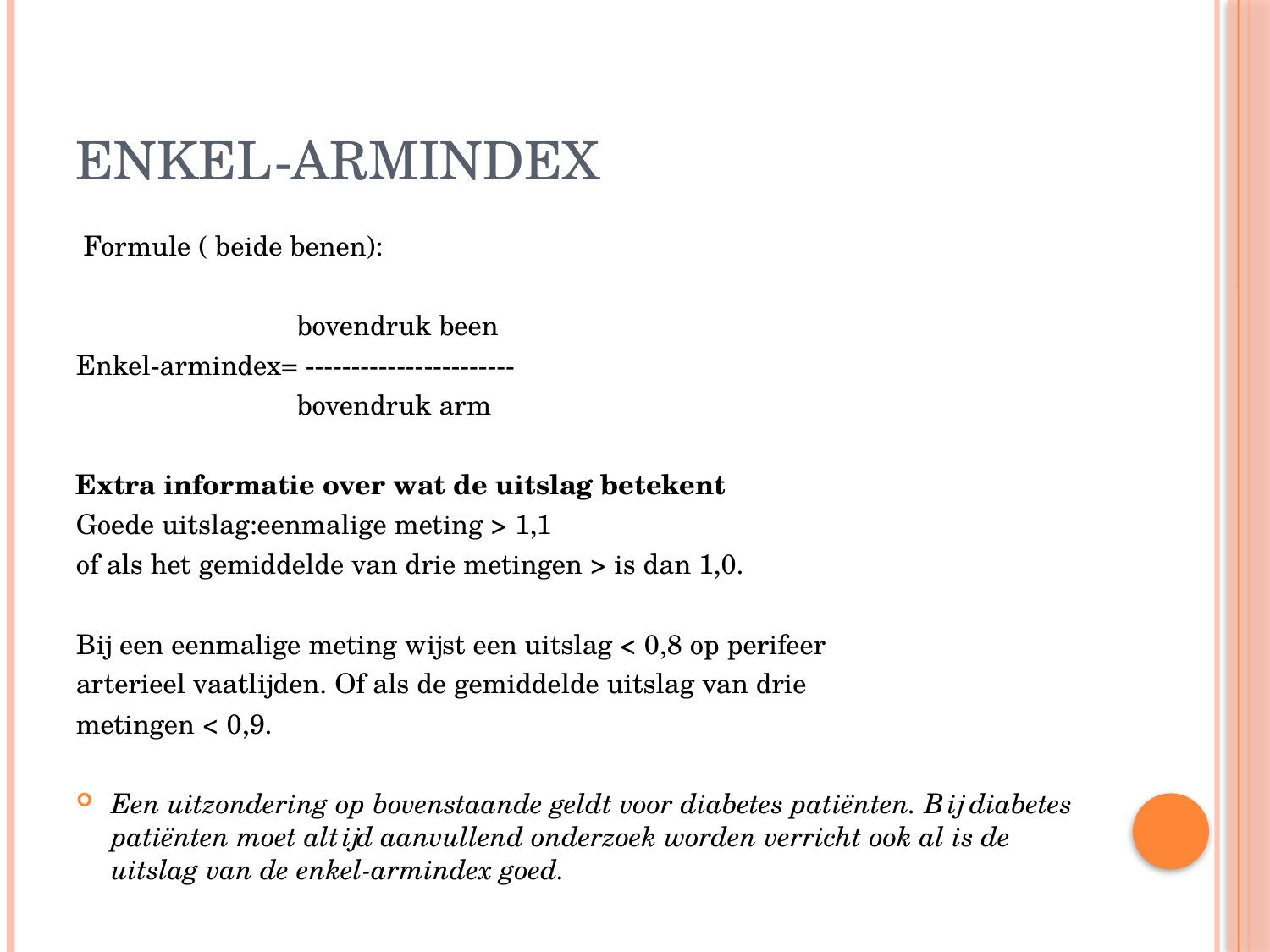

# Enkel-armindex
 Formule ( beide benen):

                             bovendruk been
Enkel-armindex= -----------------------
                             bovendruk arm

Extra informatie over wat de uitslag betekent
Goede uitslag:eenmalige meting > 1,1
of als het gemiddelde van drie metingen > is dan 1,0.

Bij een eenmalige meting wijst een uitslag < 0,8 op perifeer
arterieel vaatlijden. Of als de gemiddelde uitslag van drie
metingen < 0,9.

Een uitzondering op bovenstaande geldt voor diabetes patiënten. Bij diabetes patiënten moet altijd aanvullend onderzoek worden verricht ook al is de uitslag van de enkel-armindex goed.